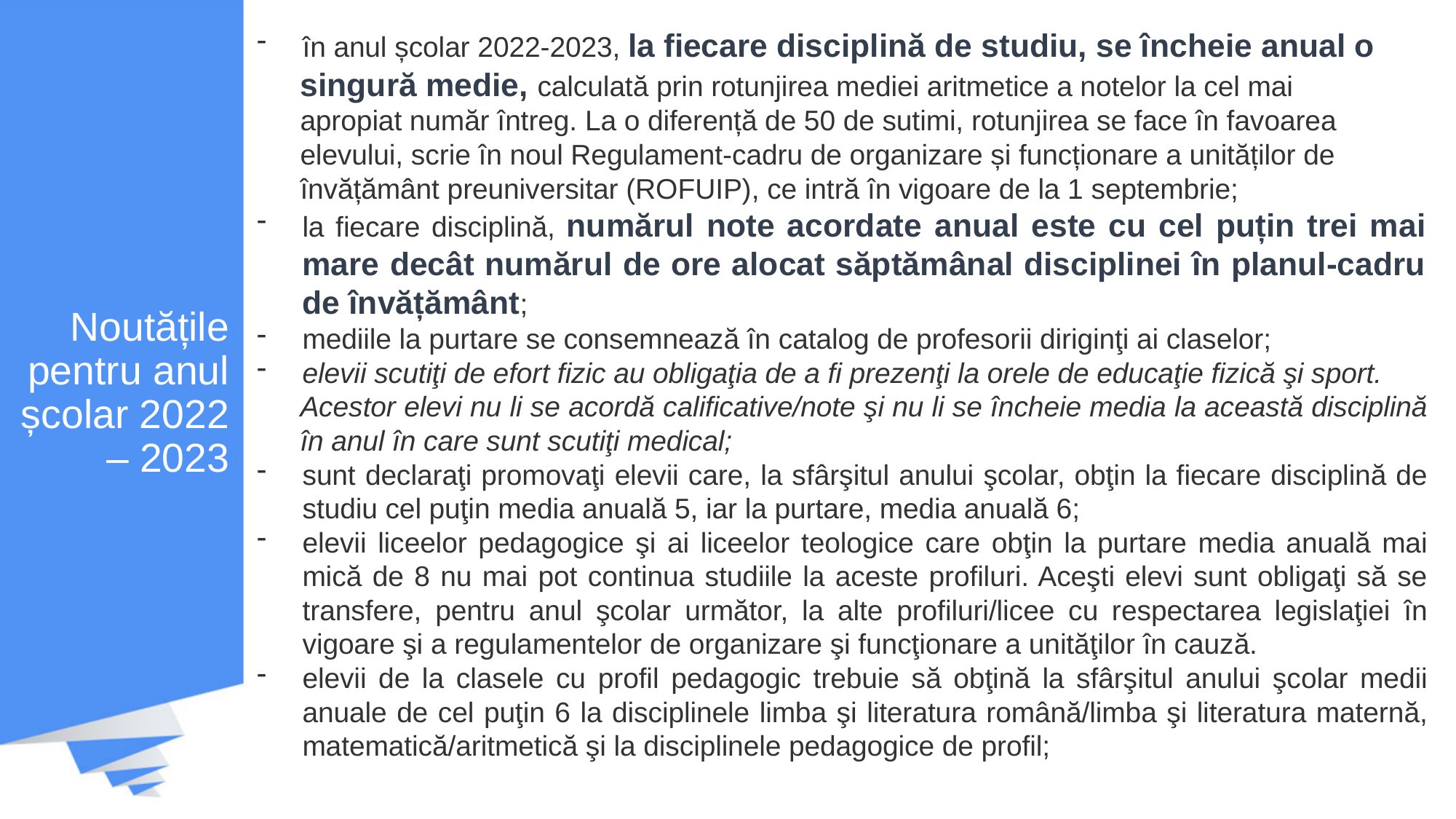

# Noutățile pentru anul școlar 2022 – 2023
în anul școlar 2022-2023, la fiecare disciplină de studiu, se încheie anual o
singură medie, calculată prin rotunjirea mediei aritmetice a notelor la cel mai
apropiat număr întreg. La o diferență de 50 de sutimi, rotunjirea se face în favoarea
elevului, scrie în noul Regulament-cadru de organizare și funcționare a unităților de
învățământ preuniversitar (ROFUIP), ce intră în vigoare de la 1 septembrie;
la fiecare disciplină, numărul note acordate anual este cu cel puțin trei mai mare decât numărul de ore alocat săptămânal disciplinei în planul-cadru de învățământ;
mediile la purtare se consemnează în catalog de profesorii diriginţi ai claselor;
elevii scutiţi de efort fizic au obligaţia de a fi prezenţi la orele de educaţie fizică şi sport.
Acestor elevi nu li se acordă calificative/note şi nu li se încheie media la această disciplină în anul în care sunt scutiţi medical;
sunt declaraţi promovaţi elevii care, la sfârşitul anului şcolar, obţin la fiecare disciplină de studiu cel puţin media anuală 5, iar la purtare, media anuală 6;
elevii liceelor pedagogice şi ai liceelor teologice care obţin la purtare media anuală mai mică de 8 nu mai pot continua studiile la aceste profiluri. Aceşti elevi sunt obligaţi să se transfere, pentru anul şcolar următor, la alte profiluri/licee cu respectarea legislaţiei în vigoare şi a regulamentelor de organizare şi funcţionare a unităţilor în cauză.
elevii de la clasele cu profil pedagogic trebuie să obţină la sfârşitul anului şcolar medii anuale de cel puţin 6 la disciplinele limba şi literatura română/limba şi literatura maternă, matematică/aritmetică şi la disciplinele pedagogice de profil;